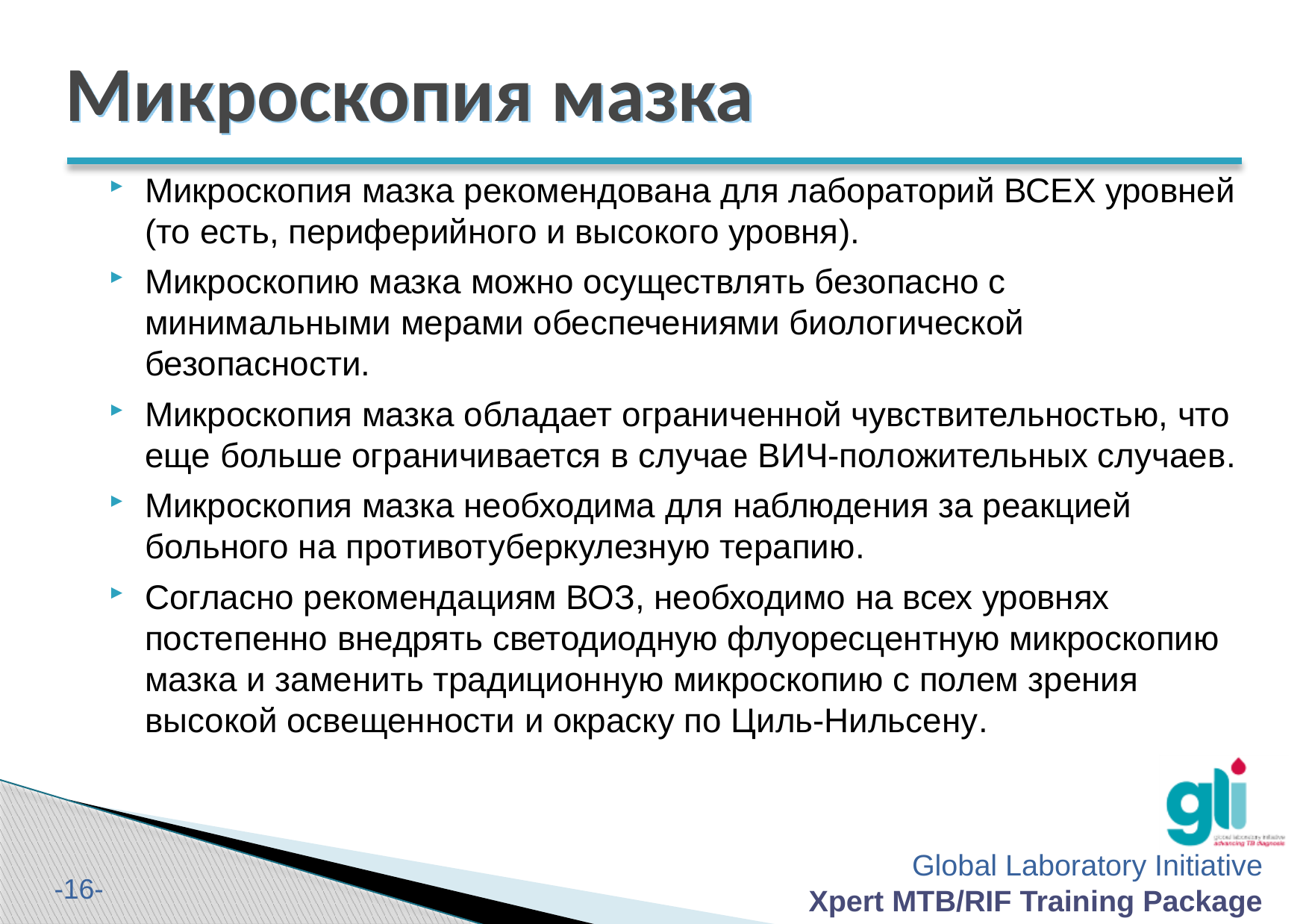

# Микроскопия мазка
Микроскопия мазка рекомендована для лабораторий ВСЕХ уровней (то есть, периферийного и высокого уровня).
Микроскопию мазка можно осуществлять безопасно с минимальными мерами обеспечениями биологической безопасности.
Микроскопия мазка обладает ограниченной чувствительностью, что еще больше ограничивается в случае ВИЧ-положительных случаев.
Микроскопия мазка необходима для наблюдения за реакцией больного на противотуберкулезную терапию.
Согласно рекомендациям ВОЗ, необходимо на всех уровнях постепенно внедрять светодиодную флуоресцентную микроскопию мазка и заменить традиционную микроскопию с полем зрения высокой освещенности и окраску по Циль-Нильсену.